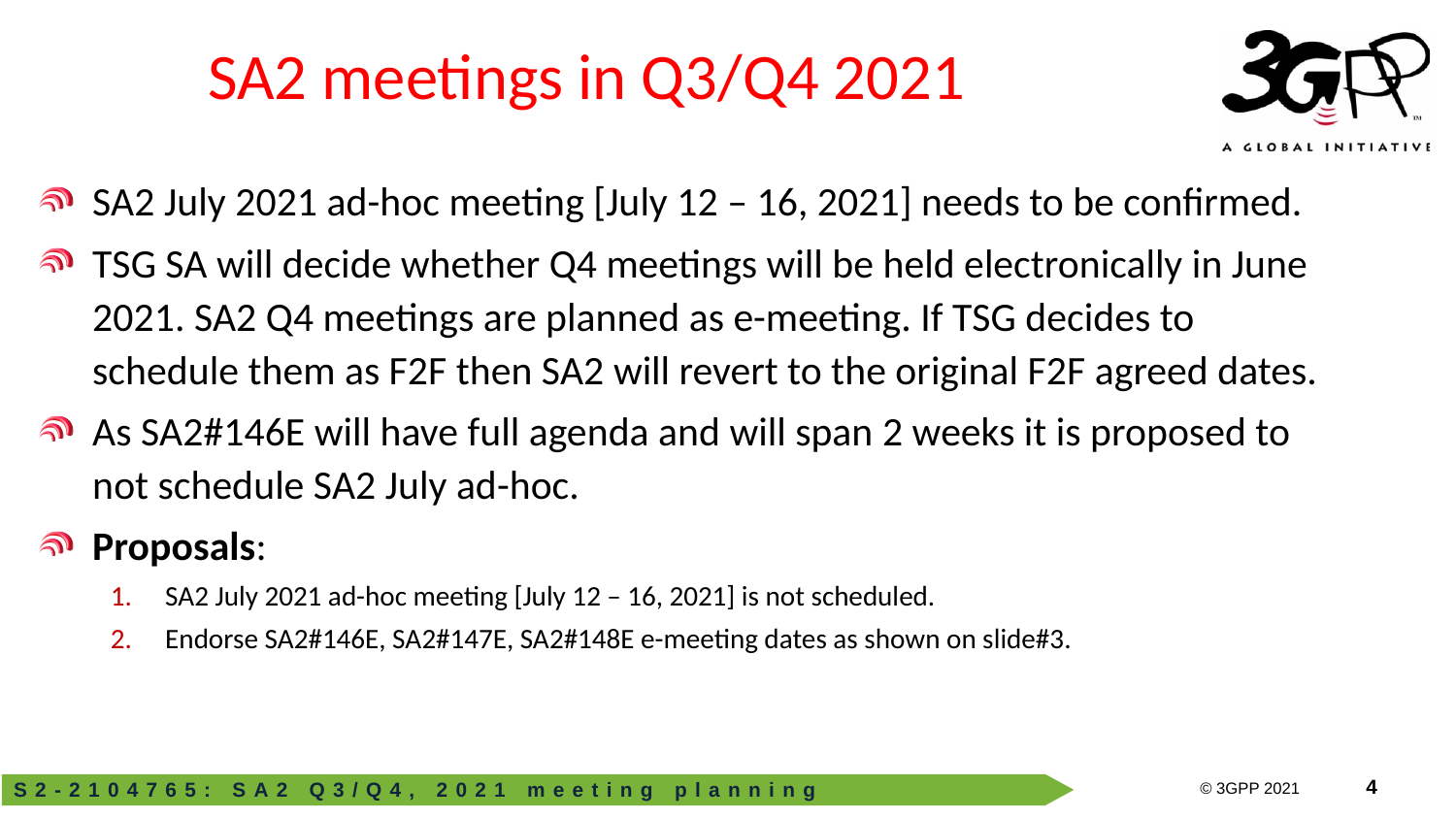

# SA2 meetings in Q3/Q4 2021
SA2 July 2021 ad-hoc meeting [July 12 – 16, 2021] needs to be confirmed.
TSG SA will decide whether Q4 meetings will be held electronically in June 2021. SA2 Q4 meetings are planned as e-meeting. If TSG decides to schedule them as F2F then SA2 will revert to the original F2F agreed dates.
As SA2#146E will have full agenda and will span 2 weeks it is proposed to not schedule SA2 July ad-hoc.
Proposals:
SA2 July 2021 ad-hoc meeting [July 12 – 16, 2021] is not scheduled.
Endorse SA2#146E, SA2#147E, SA2#148E e-meeting dates as shown on slide#3.